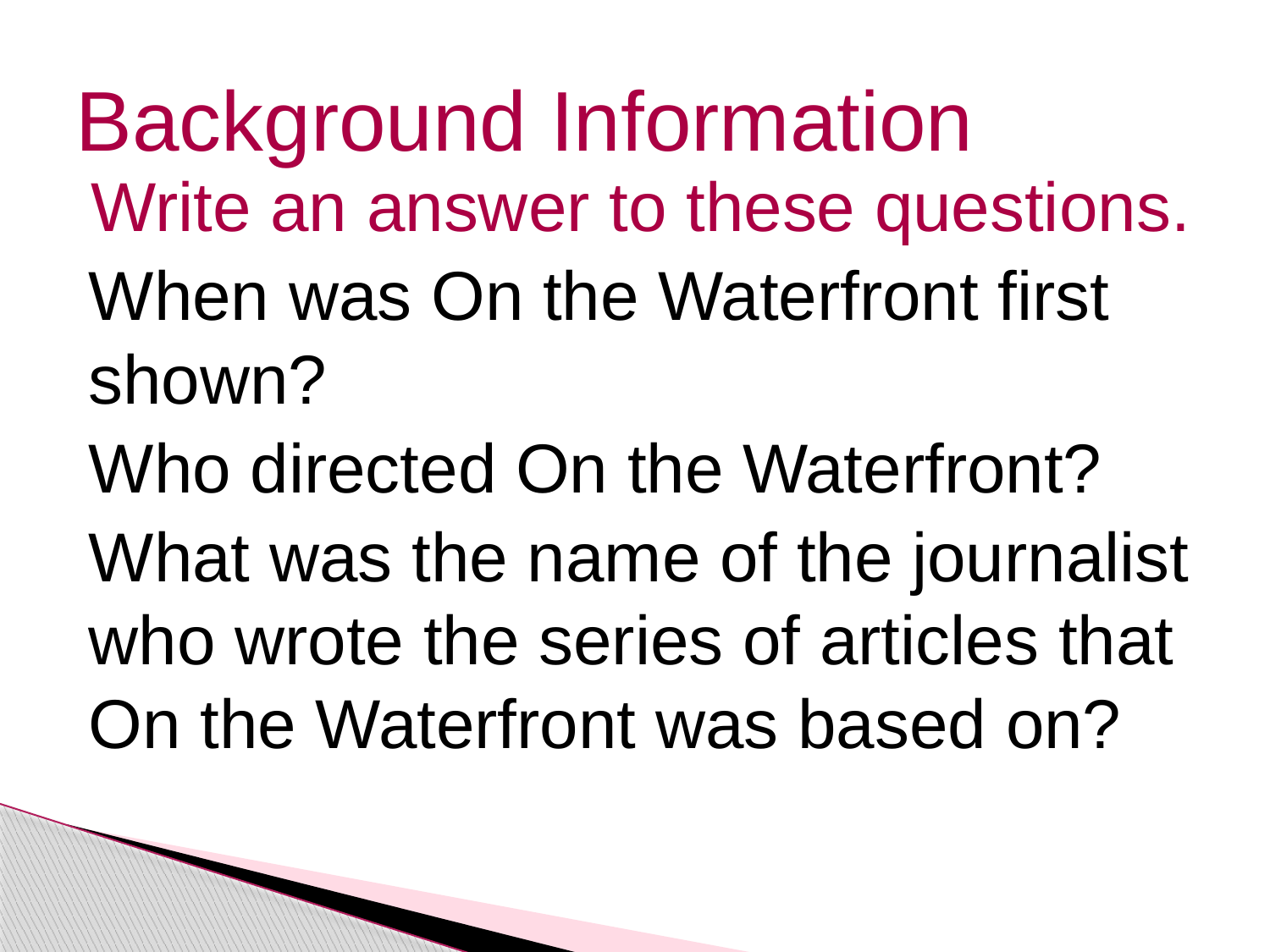

# Background Information
Write an answer to these questions.
When was On the Waterfront first shown?
Who directed On the Waterfront?
What was the name of the journalist who wrote the series of articles that On the Waterfront was based on?